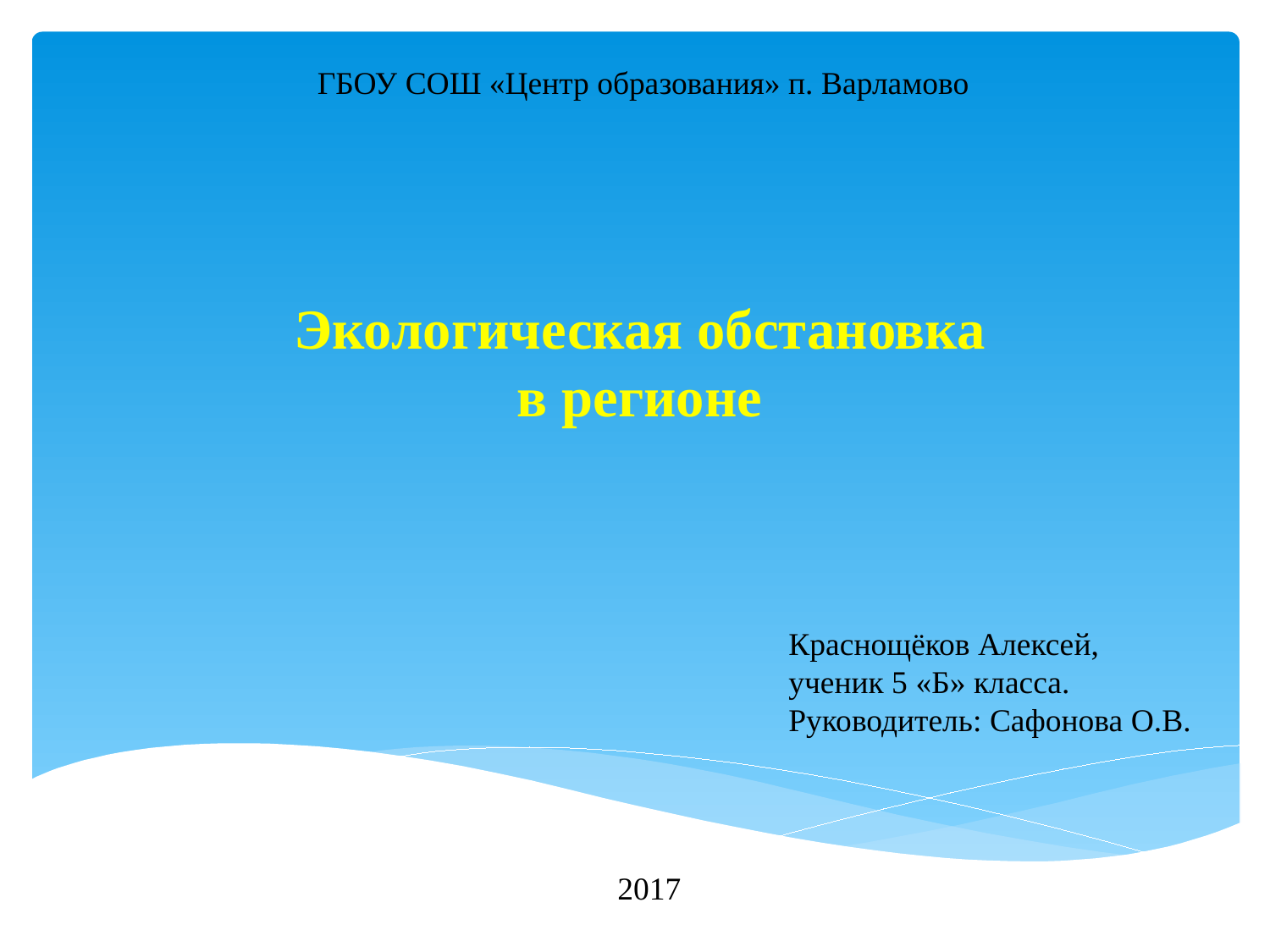

ГБОУ СОШ «Центр образования» п. Варламово
Экологическая обстановка
в регионе
Краснощёков Алексей,
ученик 5 «Б» класса. Руководитель: Сафонова О.В.

2017